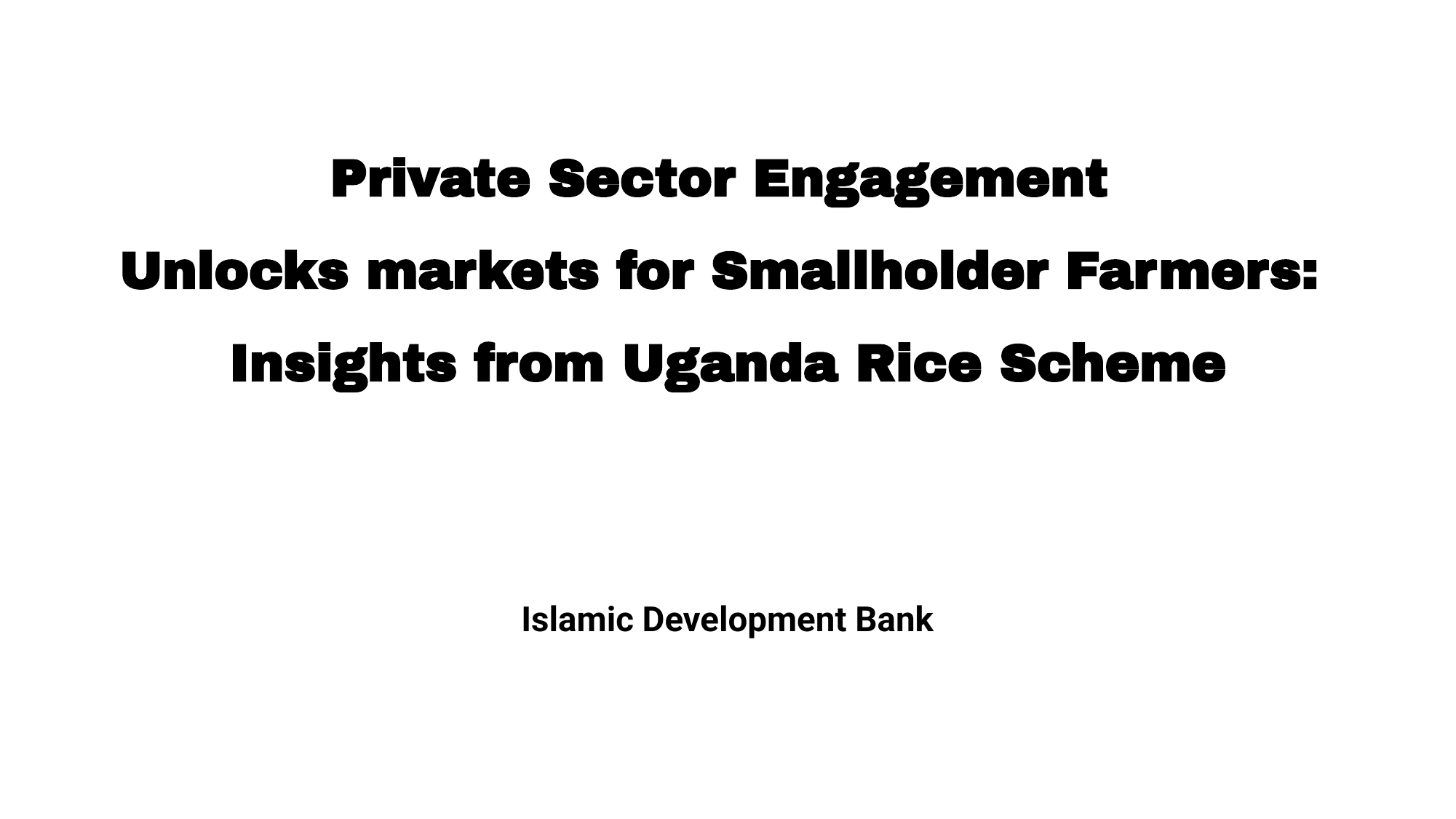

Private Sector Engagement
Unlocks markets for Smallholder Farmers:
Insights from Uganda Rice Scheme

Islamic Development Bank